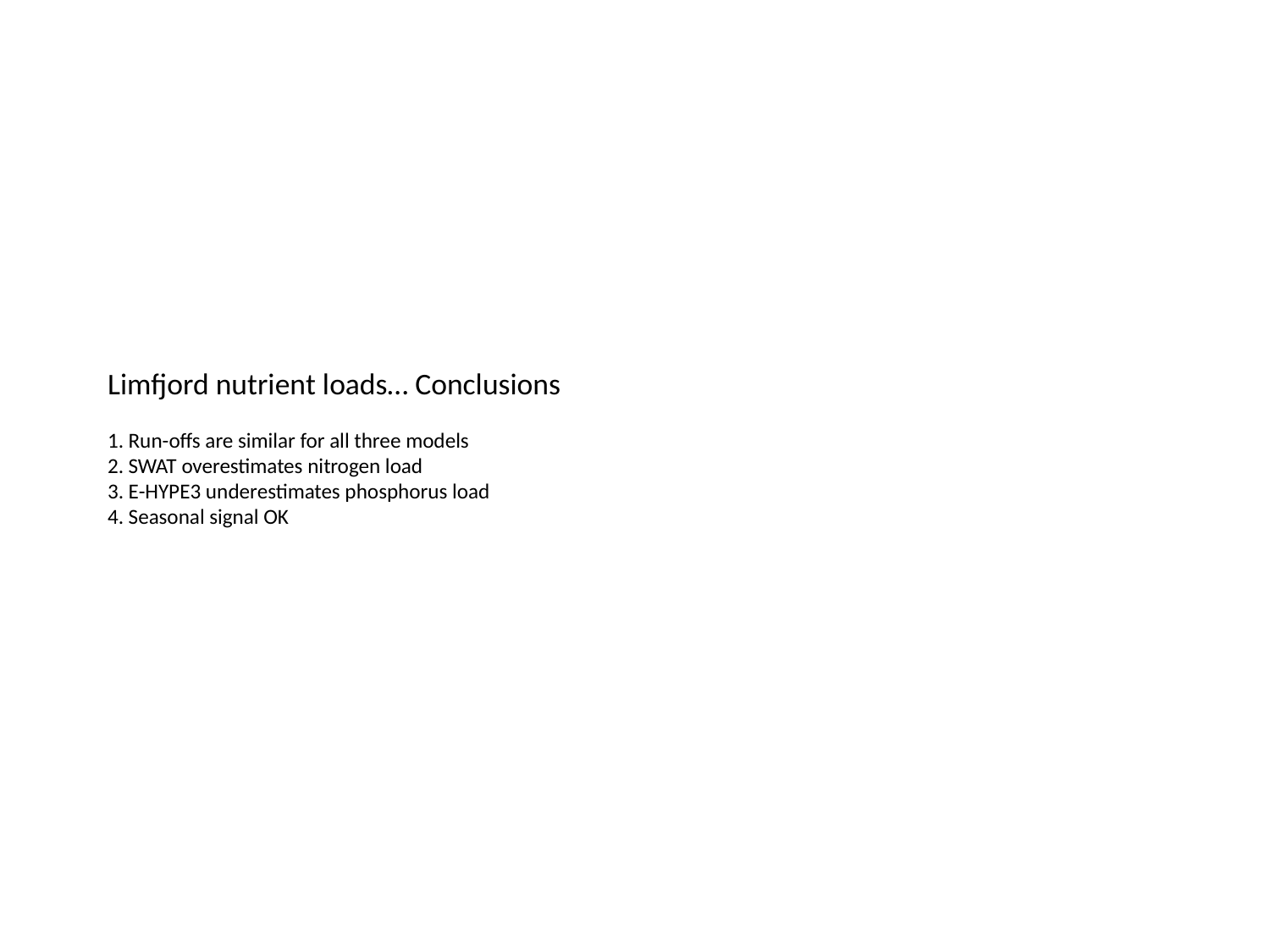

# Limfjord nutrient loads… Conclusions 1. Run-offs are similar for all three models 2. SWAT overestimates nitrogen load 3. E-HYPE3 underestimates phosphorus load 4. Seasonal signal OK